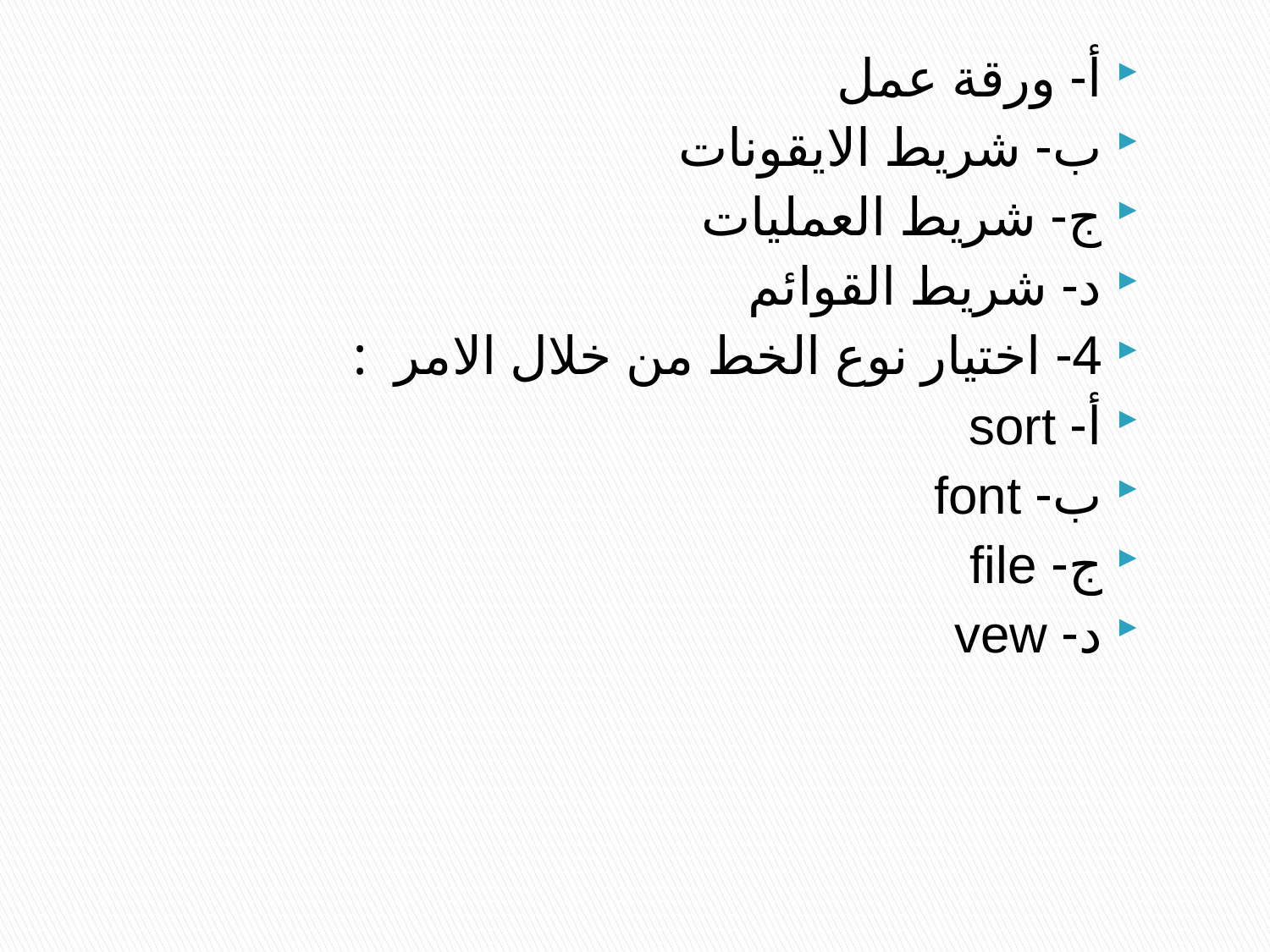

أ- ورقة عمل
ب- شريط الايقونات
ج- شريط العمليات
د- شريط القوائم
4- اختيار نوع الخط من خلال الامر  :
أ- sort
ب- font
ج- file
د- vew

#